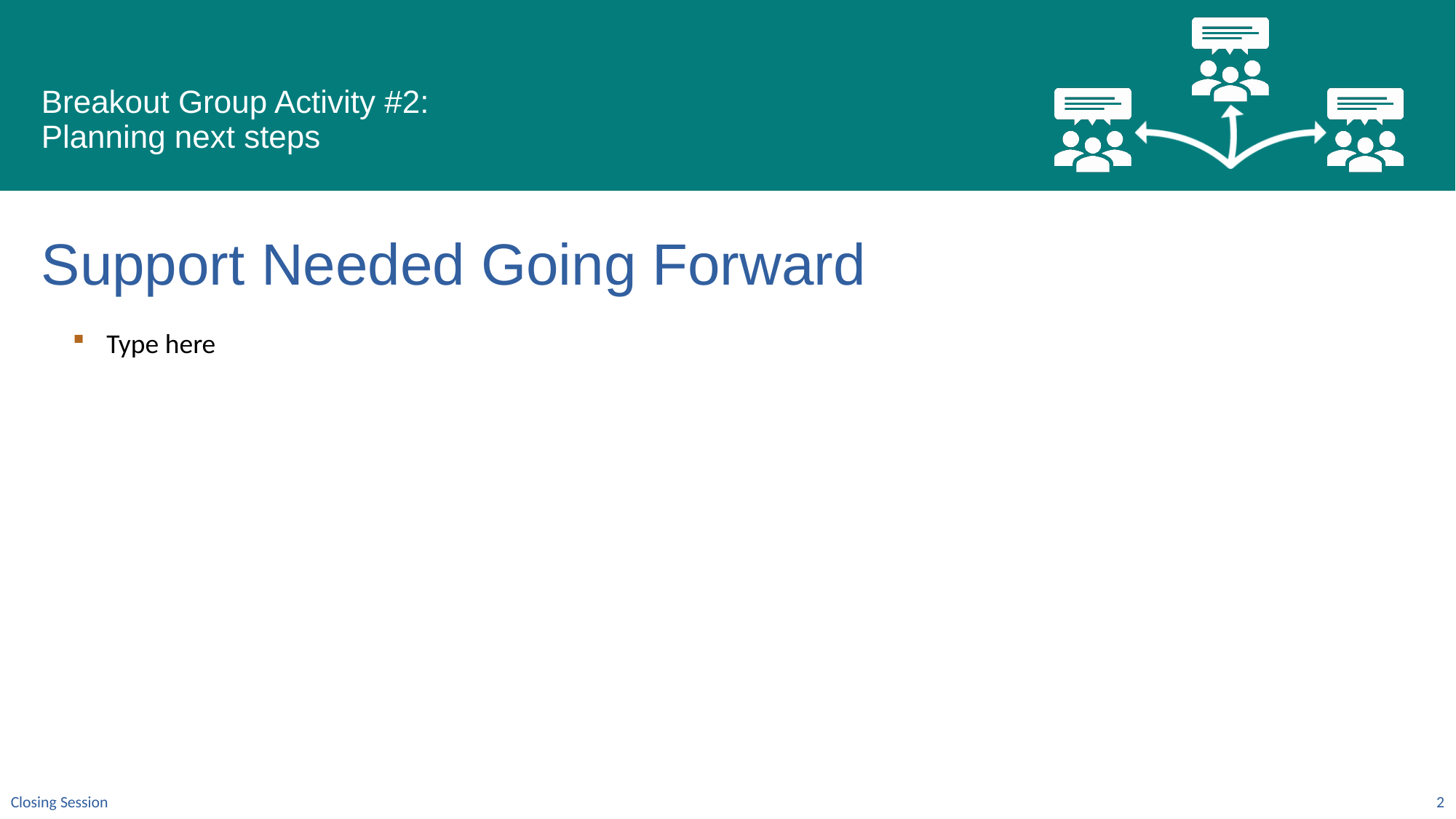

# Breakout Group Activity #2: Planning next steps
Support Needed Going Forward
Type here